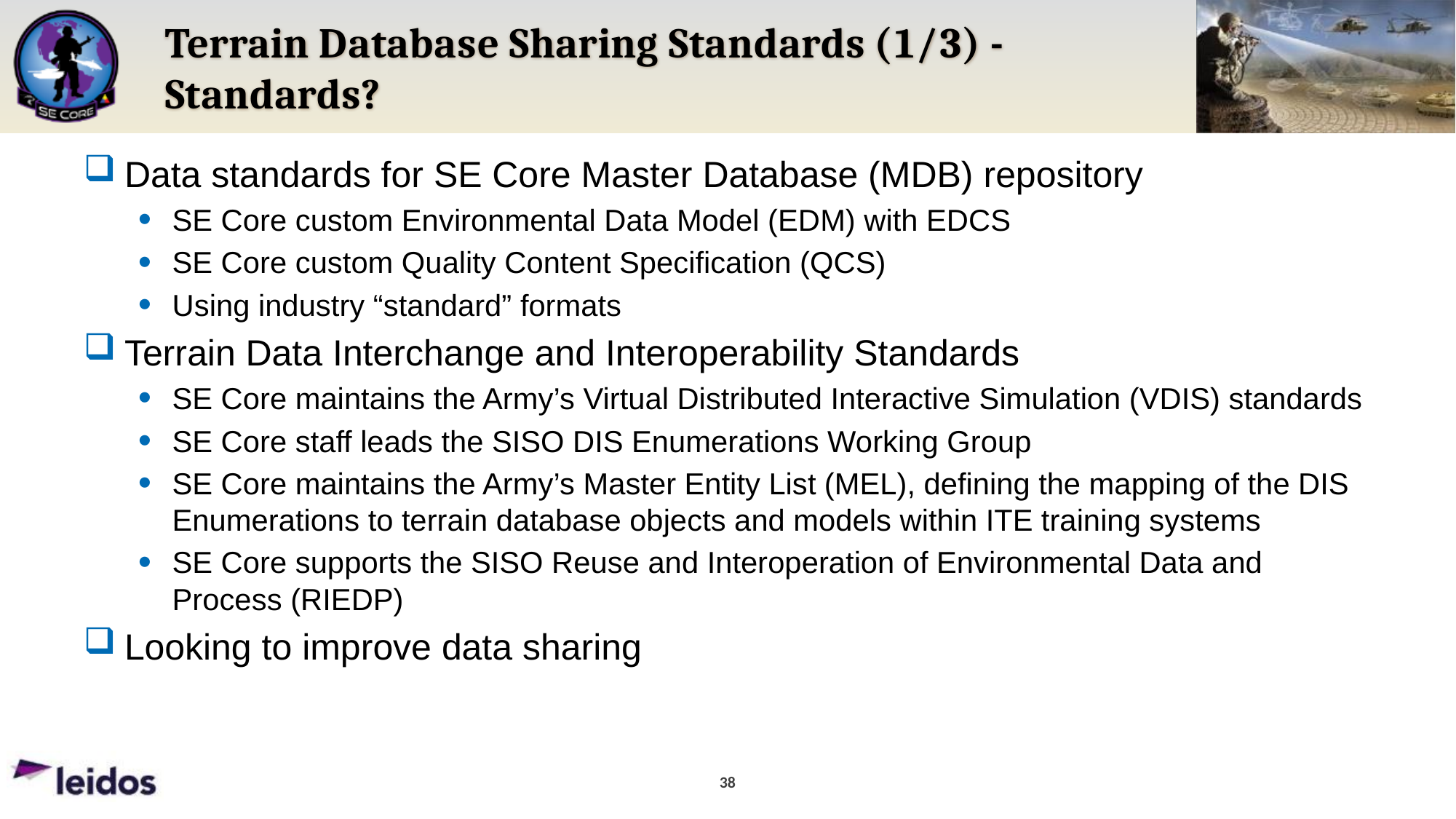

# Terrain Database Sharing Standards (1/3) -Standards?
Data standards for SE Core Master Database (MDB) repository
SE Core custom Environmental Data Model (EDM) with EDCS
SE Core custom Quality Content Specification (QCS)
Using industry “standard” formats
Terrain Data Interchange and Interoperability Standards
SE Core maintains the Army’s Virtual Distributed Interactive Simulation (VDIS) standards
SE Core staff leads the SISO DIS Enumerations Working Group
SE Core maintains the Army’s Master Entity List (MEL), defining the mapping of the DIS Enumerations to terrain database objects and models within ITE training systems
SE Core supports the SISO Reuse and Interoperation of Environmental Data and Process (RIEDP)
Looking to improve data sharing

38